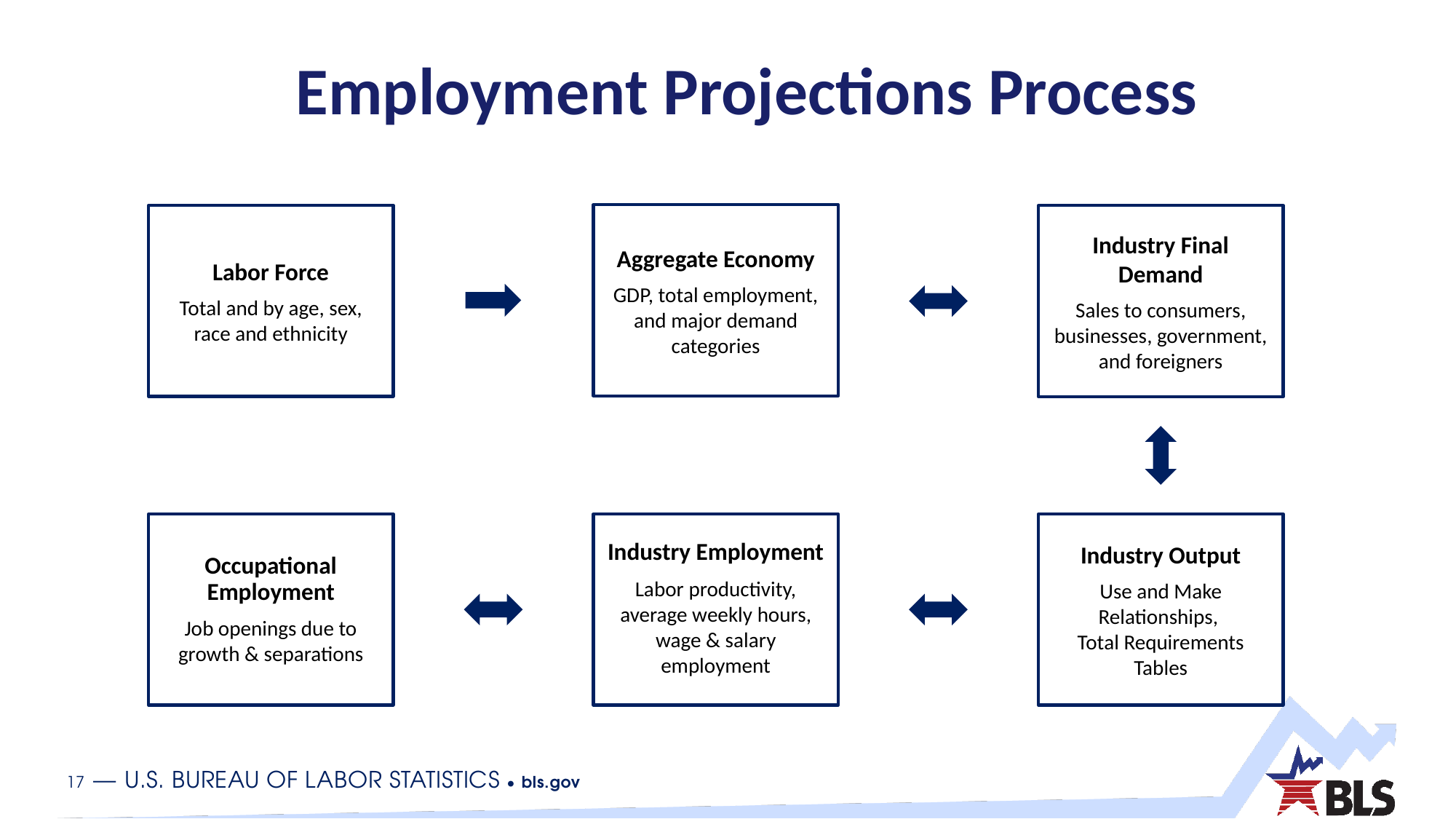

Employment Projections Process
Aggregate Economy
GDP, total employment, and major demand categories
Labor Force
Total and by age, sex, race and ethnicity
Industry Final Demand
Sales to consumers, businesses, government, and foreigners

Occupational Employment
Job openings due to growth & separations
Industry Employment
Labor productivity, average weekly hours, wage & salary employment
Industry Output
Use and Make Relationships,
Total Requirements Tables